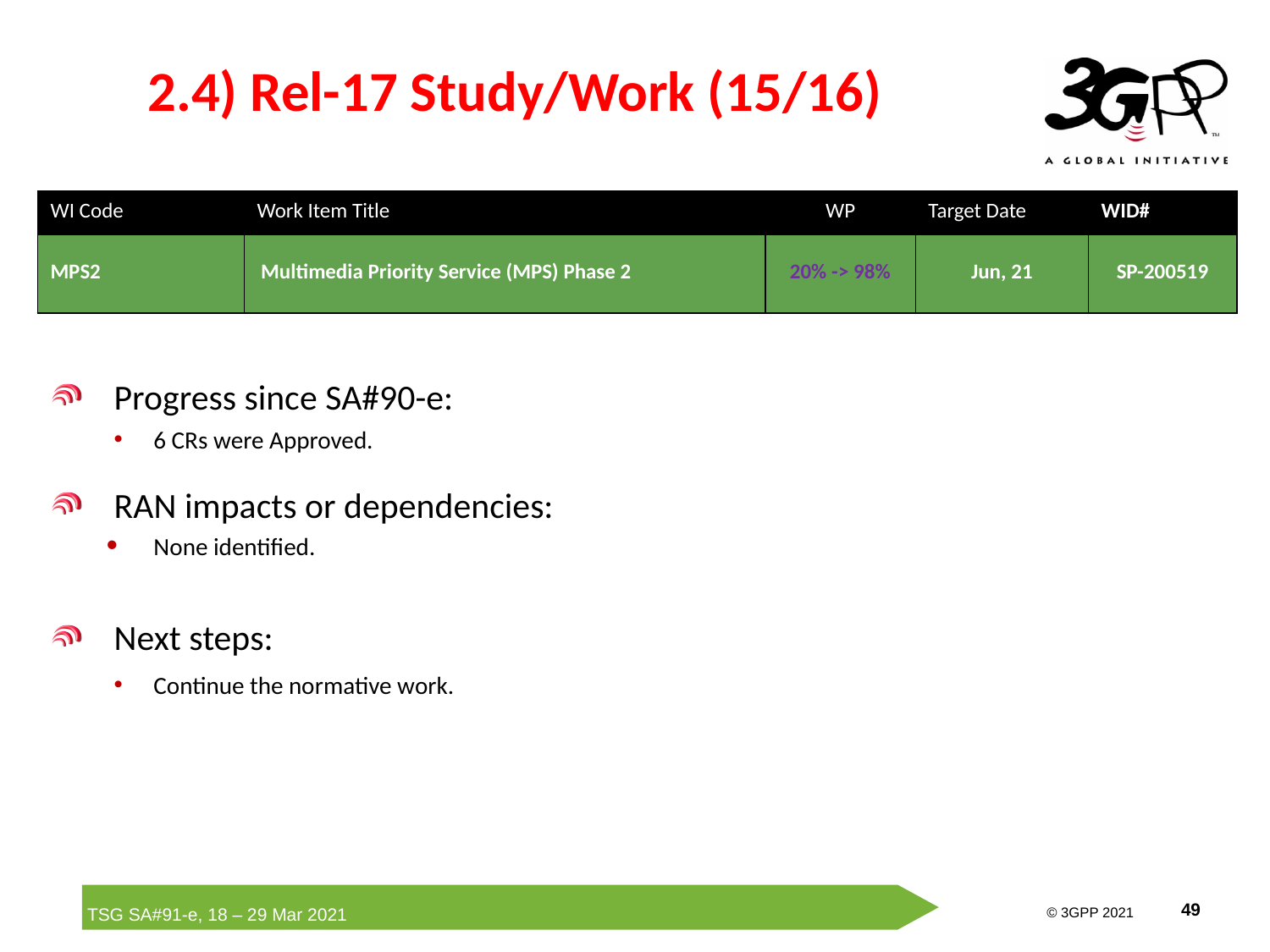

# 2.4) Rel-17 Study/Work (15/16)
| WI Code | Work Item Title | WP | Target Date | WID# |
| --- | --- | --- | --- | --- |
| MPS2 | Multimedia Priority Service (MPS) Phase 2 | 20% -> 98% | Jun, 21 | SP-200519 |
Progress since SA#90-e:
6 CRs were Approved.

RAN impacts or dependencies:
None identified.

Next steps:
Continue the normative work.